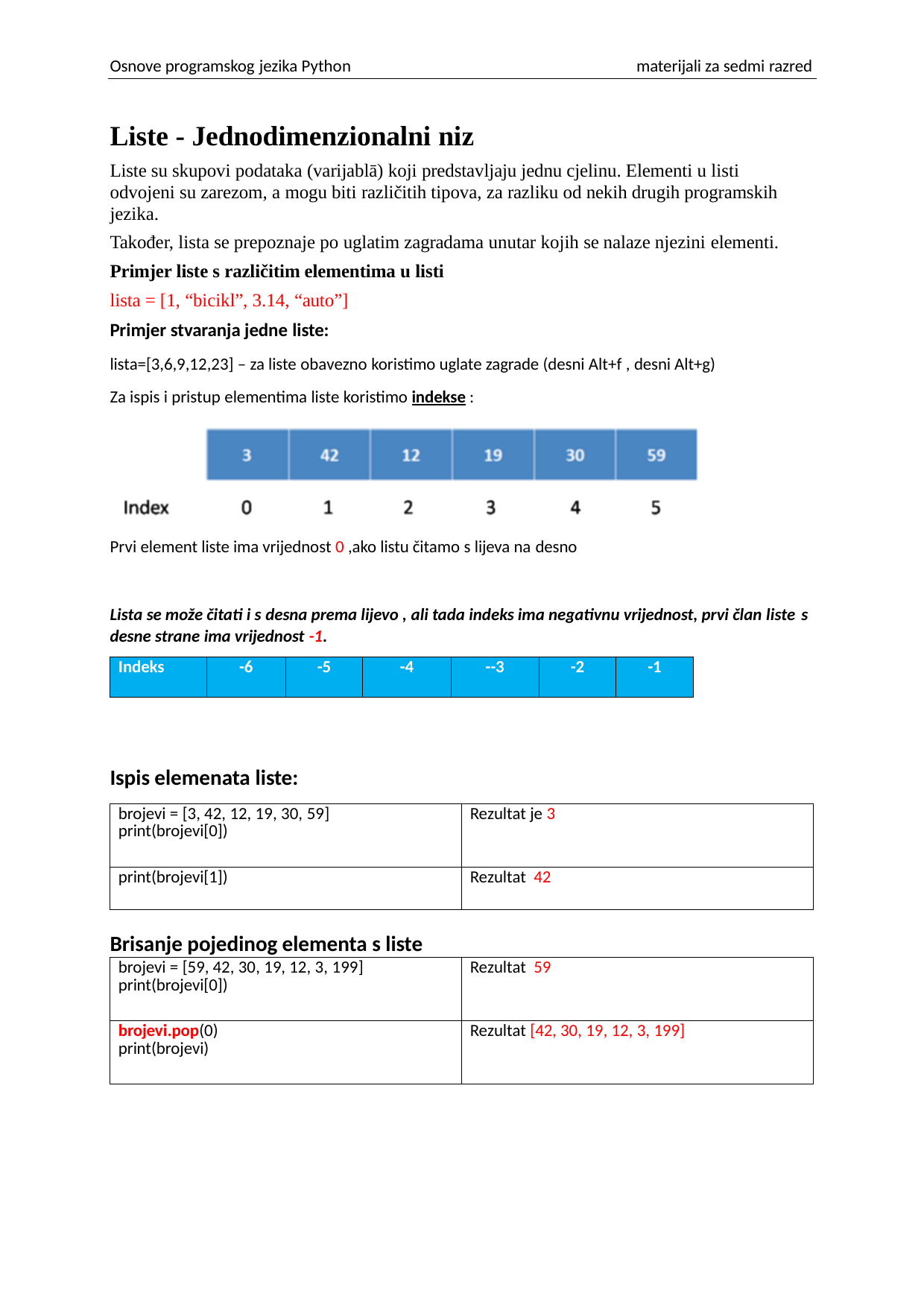

Osnove programskog jezika Python	materijali za sedmi razred

Liste - Jednodimenzionalni niz
Liste su skupovi podataka (varijablā) koji predstavljaju jednu cjelinu. Elementi u listi  odvojeni su zarezom, a mogu biti različitih tipova, za razliku od nekih drugih programskih  jezika.
Također, lista se prepoznaje po uglatim zagradama unutar kojih se nalaze njezini elementi.
Primjer liste s različitim elementima u listi
lista = [1, “bicikl”, 3.14, “auto”]
Primjer stvaranja jedne liste:
lista=[3,6,9,12,23] – za liste obavezno koristimo uglate zagrade (desni Alt+f , desni Alt+g)  Za ispis i pristup elementima liste koristimo indekse :

Prvi element liste ima vrijednost 0 ,ako listu čitamo s lijeva na desno

Lista se može čitati i s desna prema lijevo , ali tada indeks ima negativnu vrijednost, prvi član liste s
desne strane ima vrijednost -1.
| Indeks | -6 | -5 | -4 | --3 | -2 | -1 |
| --- | --- | --- | --- | --- | --- | --- |
Ispis elemenata liste:
| brojevi = [3, 42, 12, 19, 30, 59] print(brojevi[0]) | Rezultat je 3 |
| --- | --- |
| print(brojevi[1]) | Rezultat 42 |
Brisanje pojedinog elementa s liste
| brojevi = [59, 42, 30, 19, 12, 3, 199] print(brojevi[0]) | Rezultat 59 |
| --- | --- |
| brojevi.pop(0) print(brojevi) | Rezultat [42, 30, 19, 12, 3, 199] |